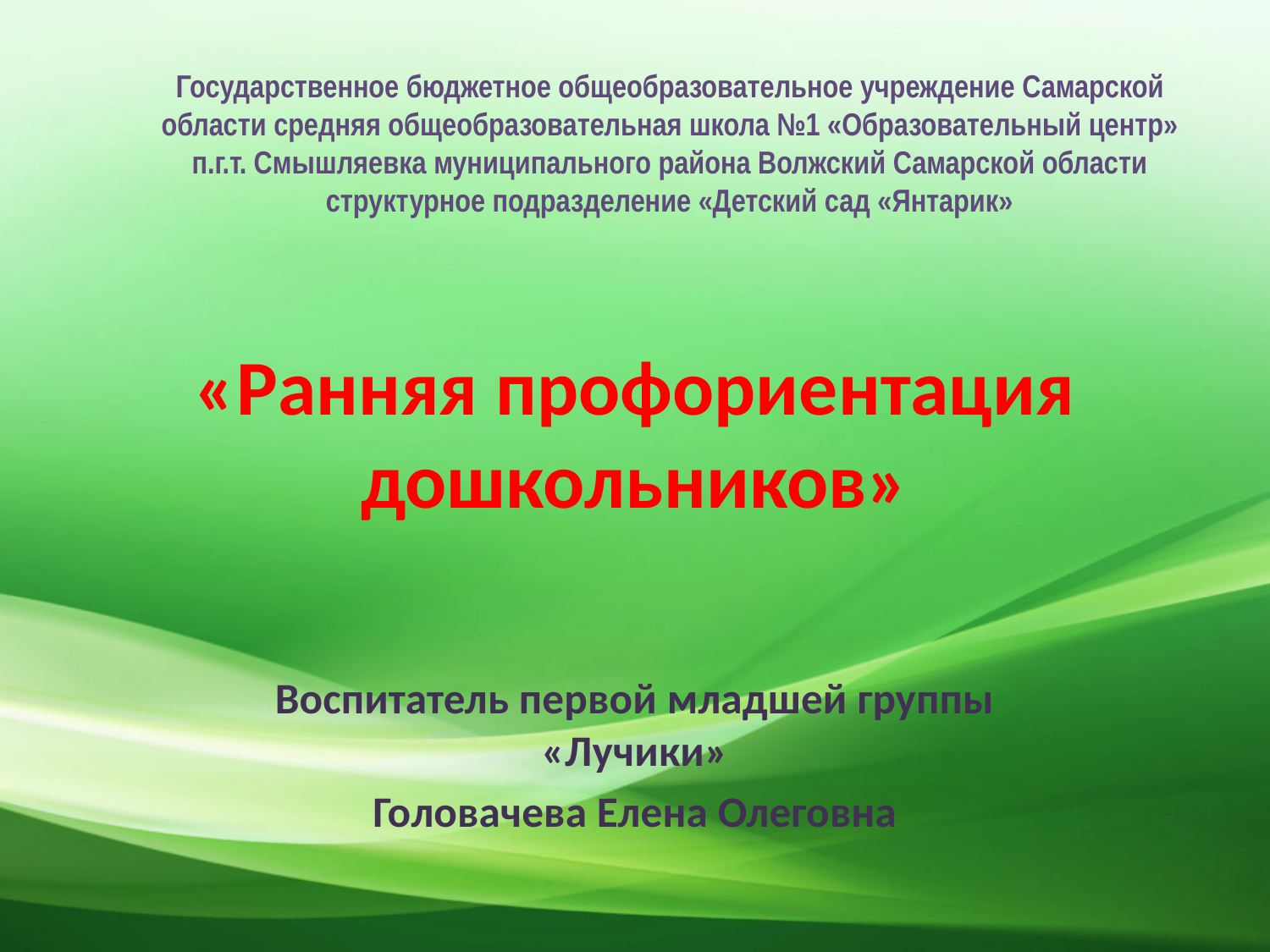

Государственное бюджетное общеобразовательное учреждение Самарской области средняя общеобразовательная школа №1 «Образовательный центр» п.г.т. Смышляевка муниципального района Волжский Самарской области
структурное подразделение «Детский сад «Янтарик»
# «Ранняя профориентация дошкольников»
Воспитатель первой младшей группы «Лучики»
Головачева Елена Олеговна